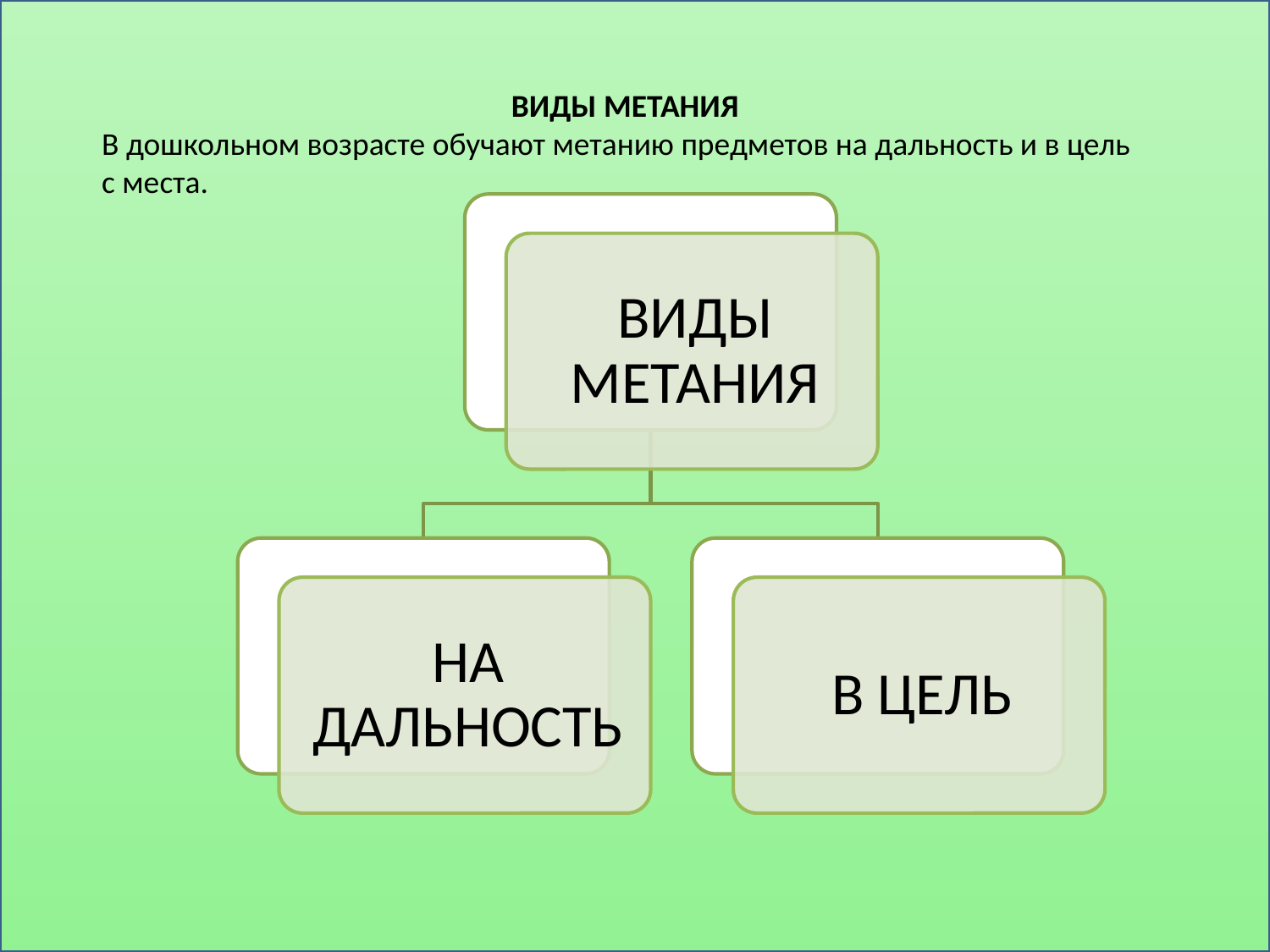

ВИДЫ МЕТАНИЯ
В дошкольном возрасте обучают метанию предметов на дальность и в цель с места.
ВИДЫ МЕТАНИЯ
НА ДАЛЬНОСТЬ
В ЦЕЛЬ